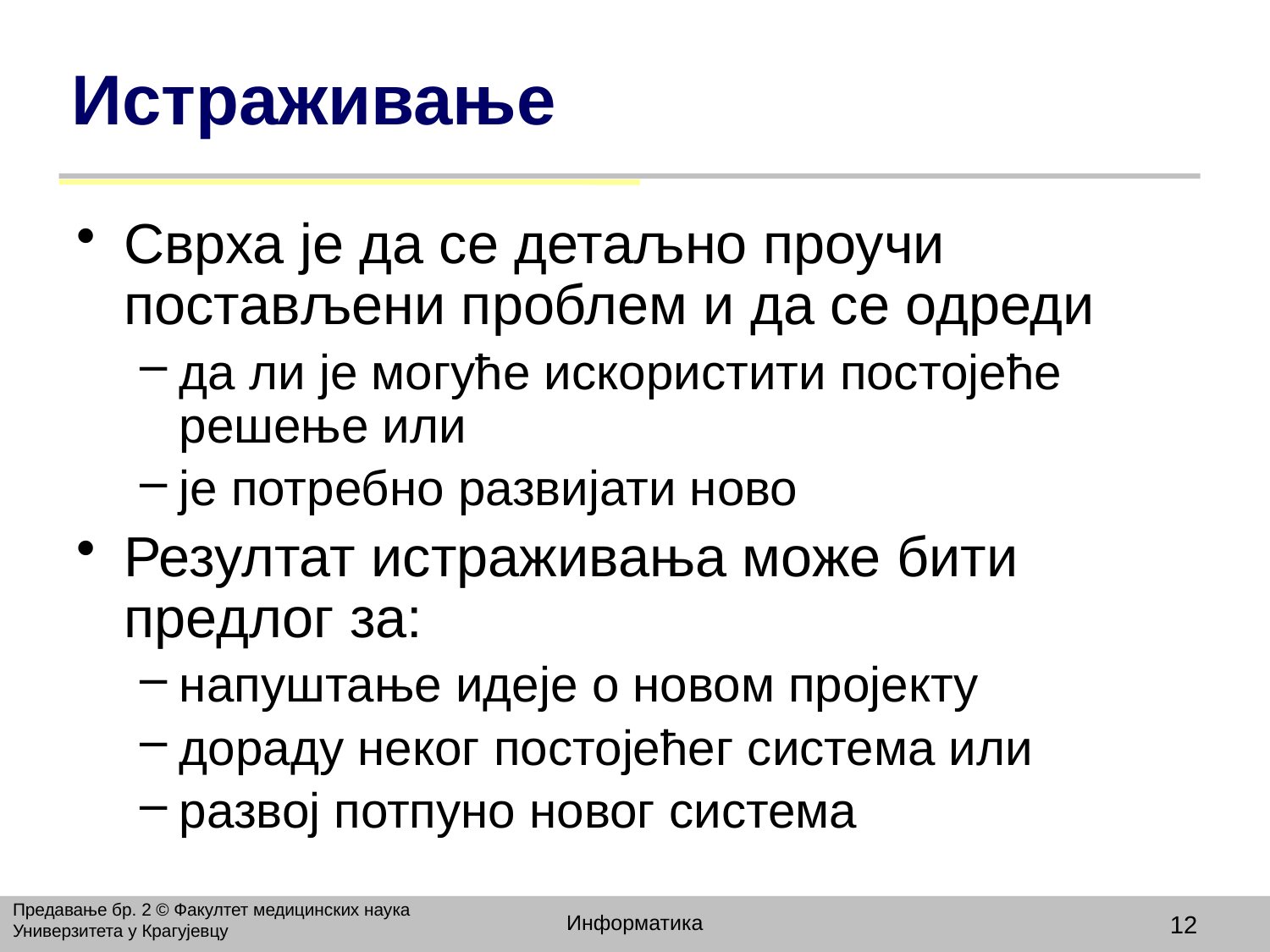

# Истраживање
Сврха је да се детаљно проучи постављени проблем и да се одреди
да ли је могуће искористити постојеће решење или
је потребно развијати ново
Резултат истраживања може бити предлог за:
напуштање идеје о новом пројекту
дораду неког постојећег система или
развој потпуно новог система
Предавање бр. 2 © Факултет медицинских наука Универзитета у Крагујевцу
Информатика
12